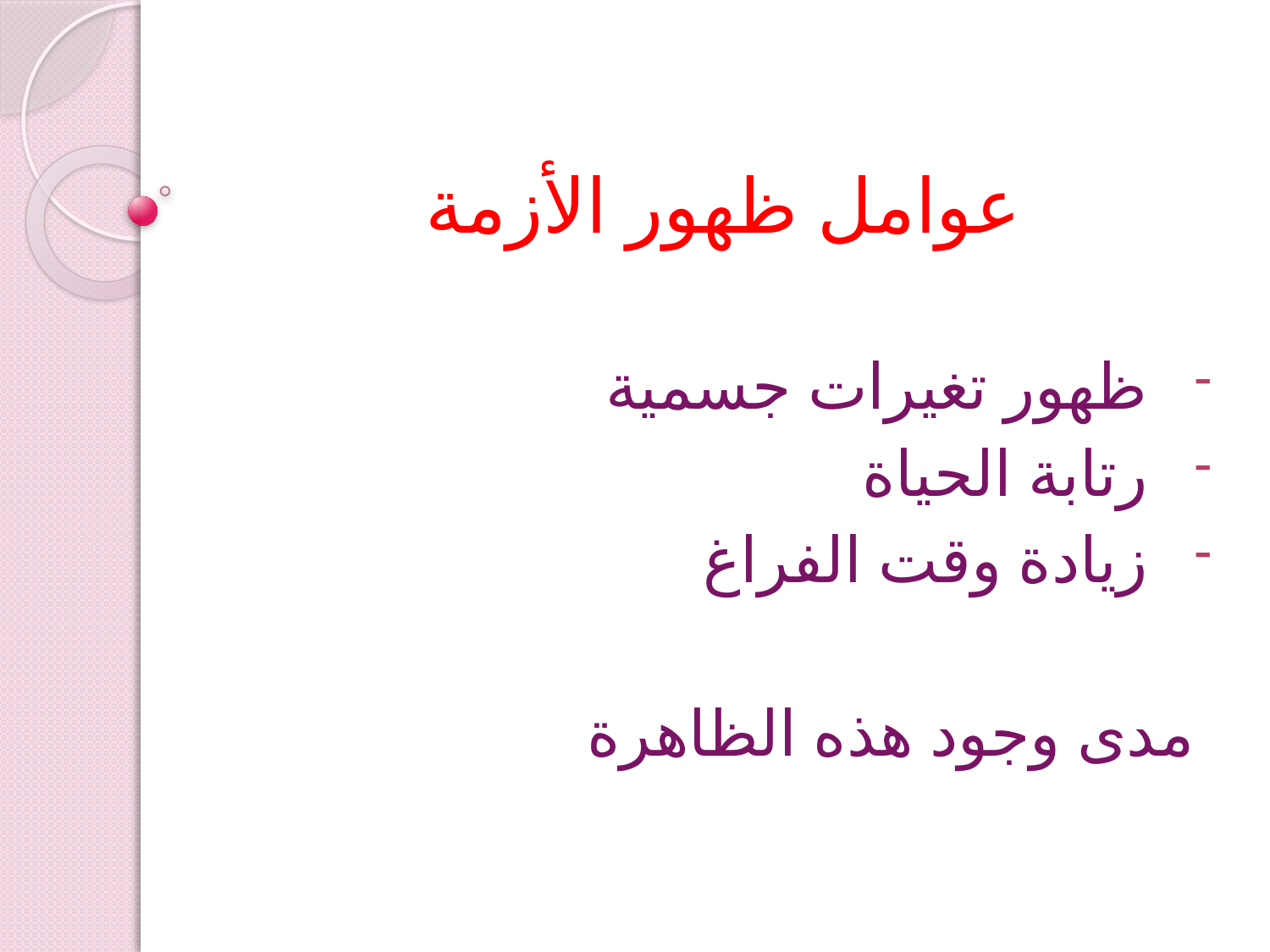

# عوامل ظهور الأزمة
ظهور تغيرات جسمية
رتابة الحياة
زيادة وقت الفراغ

 مدى وجود هذه الظاهرة